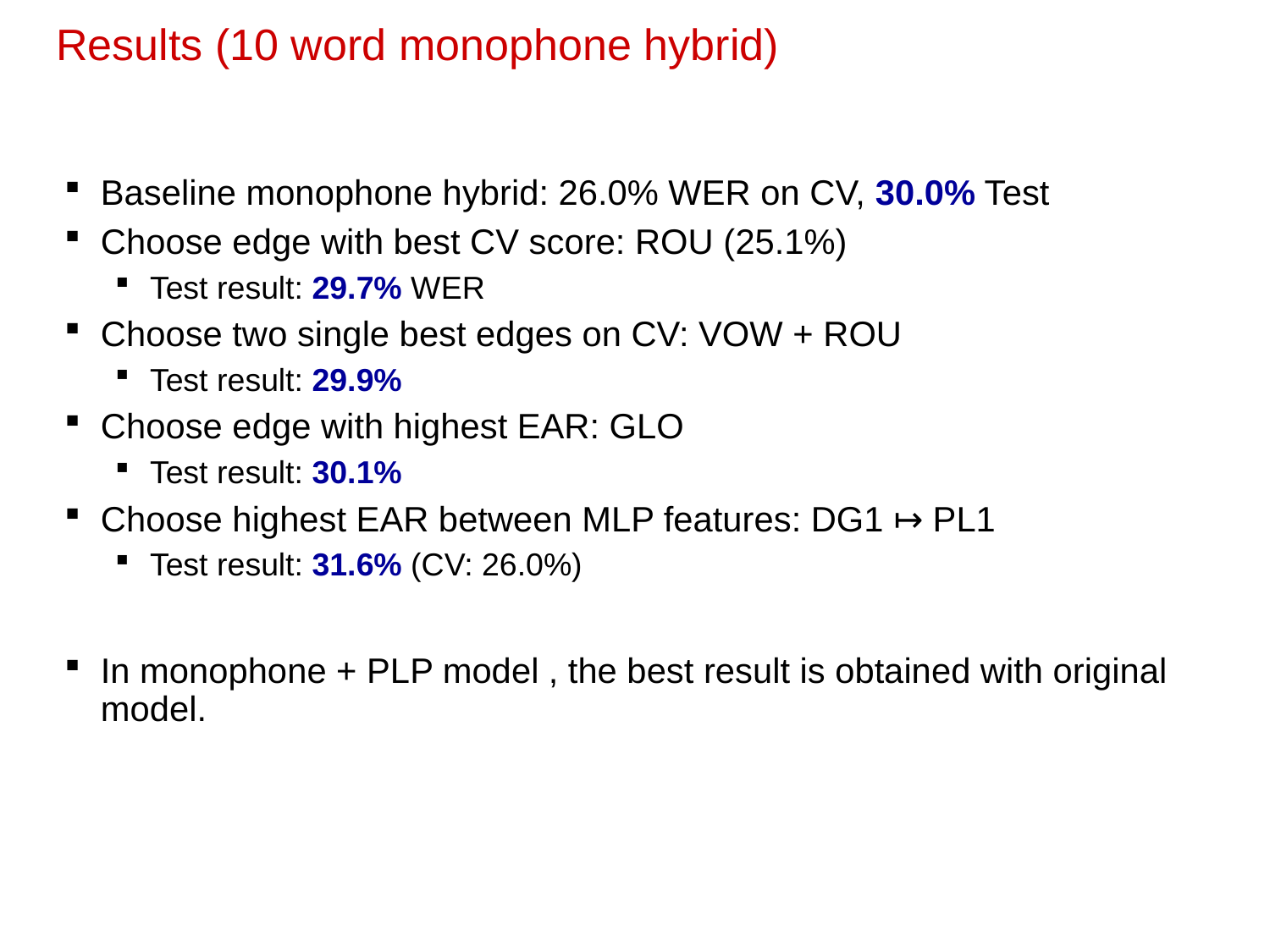

# Results (10 word monophone hybrid)
Baseline monophone hybrid: 26.0% WER on CV, 30.0% Test
Choose edge with best CV score: ROU (25.1%)
Test result: 29.7% WER
Choose two single best edges on CV: VOW + ROU
Test result: 29.9%
Choose edge with highest EAR: GLO
Test result: 30.1%
Choose highest EAR between MLP features: DG1 ↦ PL1
Test result: 31.6% (CV: 26.0%)

In monophone + PLP model , the best result is obtained with original model.